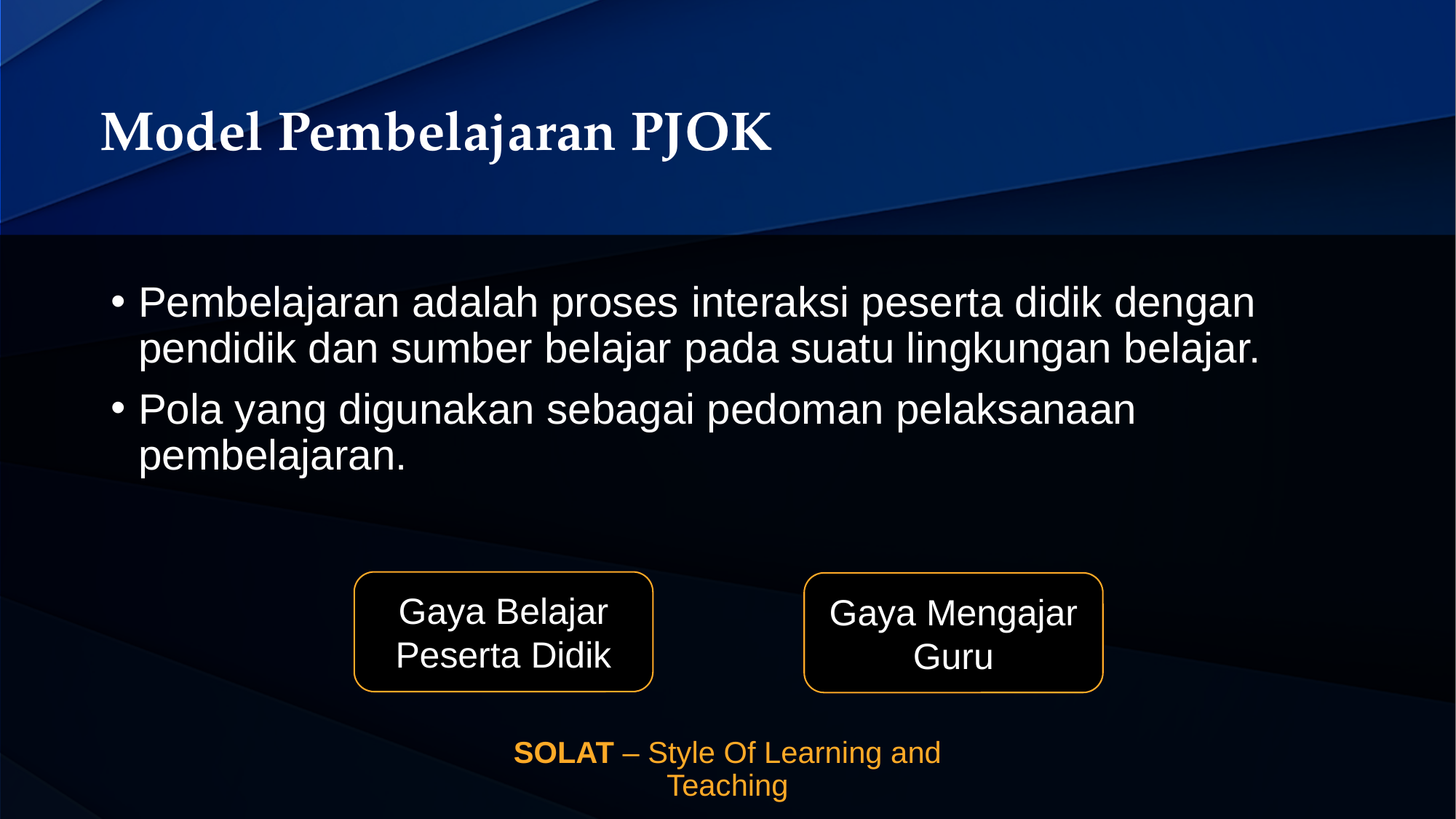

# Model Pembelajaran PJOK
Pembelajaran adalah proses interaksi peserta didik dengan pendidik dan sumber belajar pada suatu lingkungan belajar.
Pola yang digunakan sebagai pedoman pelaksanaan pembelajaran.
Gaya Belajar Peserta Didik
Gaya Mengajar Guru
SOLAT – Style Of Learning and Teaching